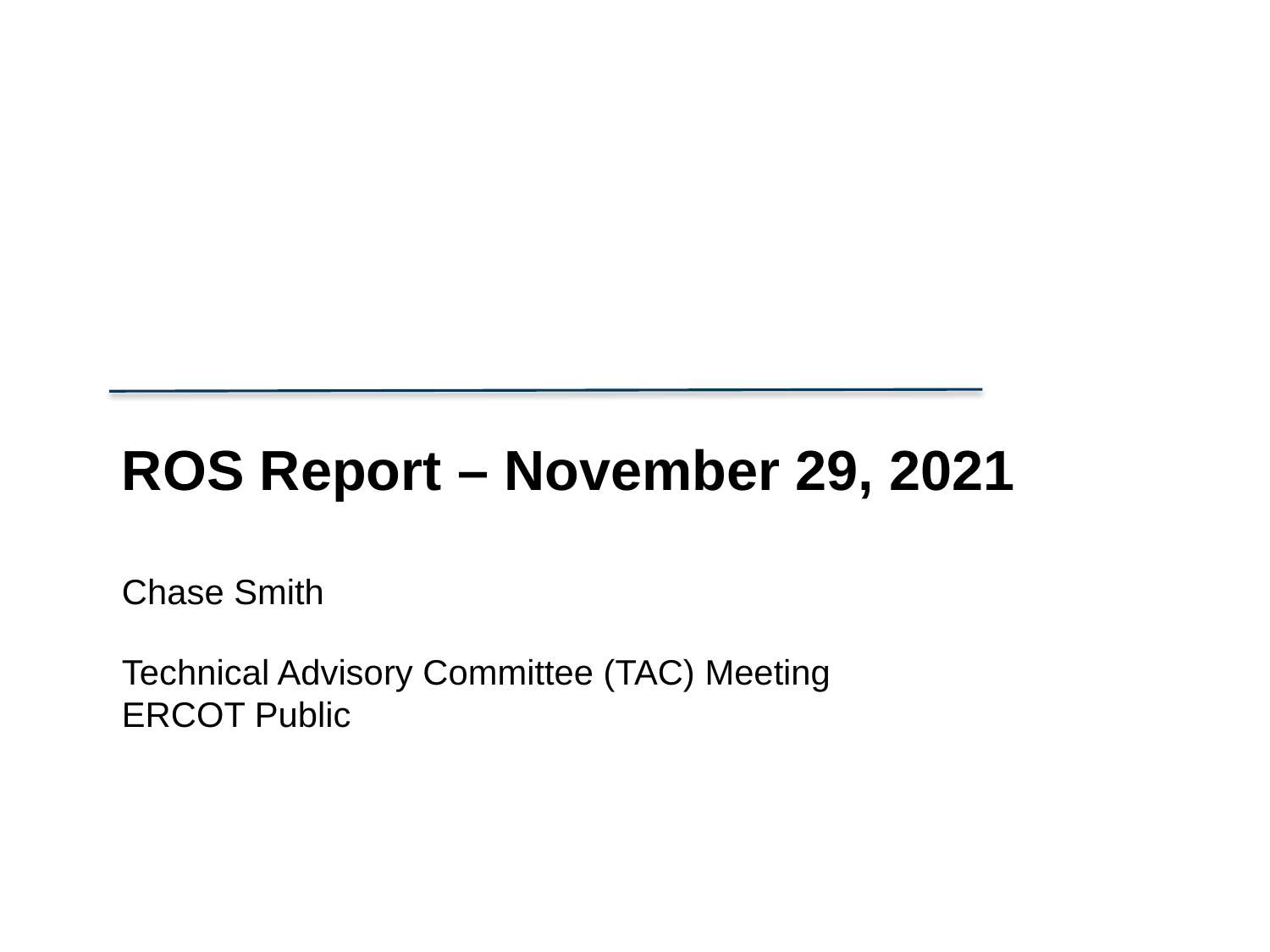

ROS Report – November 29, 2021

Chase Smith

Technical Advisory Committee (TAC) Meeting
ERCOT Public